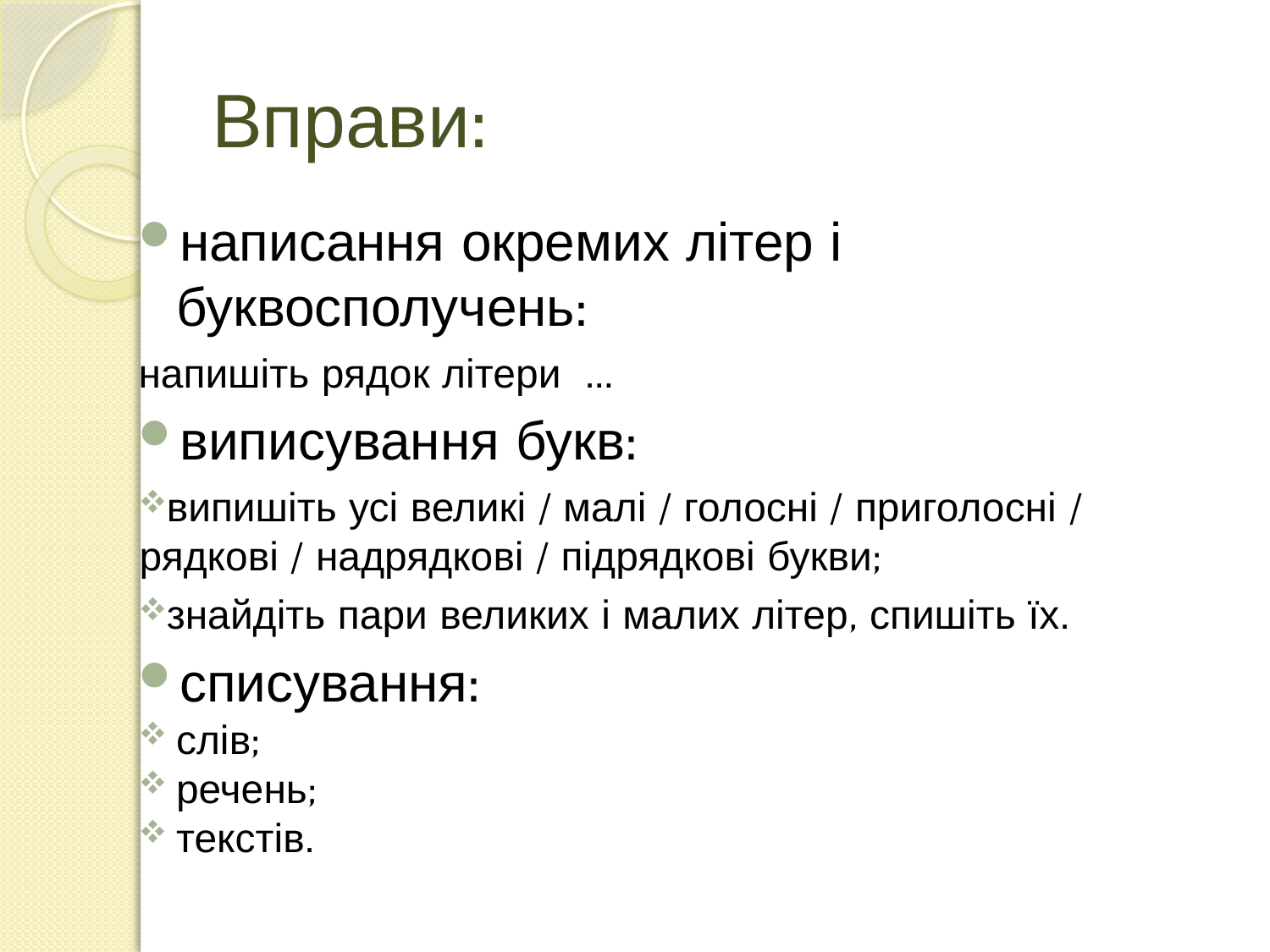

# Вправи:
написання окремих літер і буквосполучень:
напишіть рядок літери  …
виписування букв:
випишіть усі великі / малі / голосні / приголосні / рядкові / надрядкові / підрядкові букви;
знайдіть пари великих і малих літер, спишіть їх.
списування:
слів;
речень;
текстів.